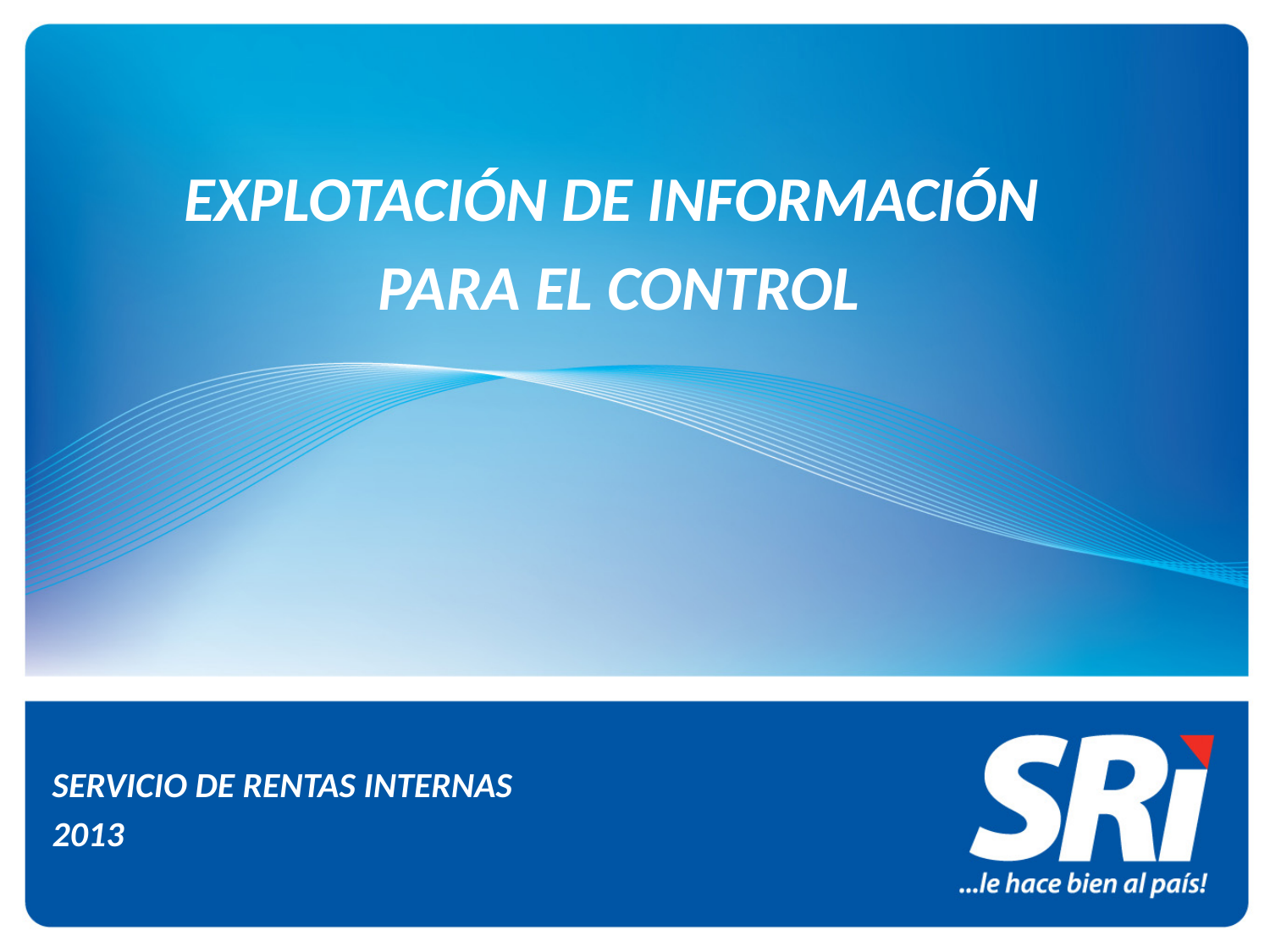

EXPLOTACIÓN DE INFORMACIÓN
PARA EL CONTROL
SERVICIO DE RENTAS INTERNAS
2013